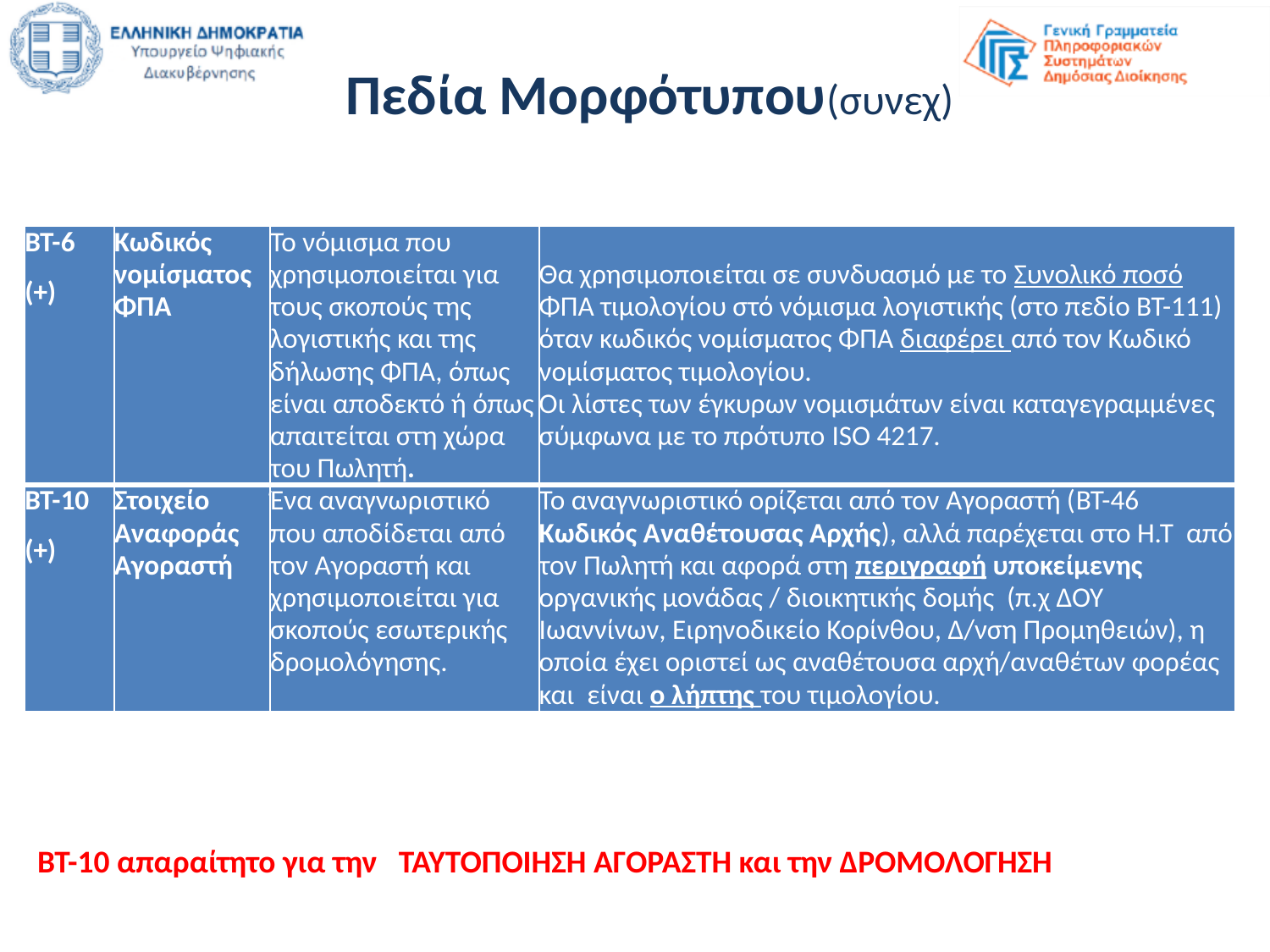

Πεδία Μορφότυπου(συνεχ)
| BT-6 (+) | Κωδικός νομίσματος ΦΠΑ | Το νόμισμα που χρησιμοποιείται για τους σκοπούς της λογιστικής και της δήλωσης ΦΠΑ, όπως είναι αποδεκτό ή όπως απαιτείται στη χώρα του Πωλητή. | Θα χρησιμοποιείται σε συνδυασμό με το Συνολικό ποσό ΦΠΑ τιμολογίου στό νόμισμα λογιστικής (στο πεδίο BT-111) όταν κωδικός νομίσματος ΦΠΑ διαφέρει από τον Κωδικό νομίσματος τιμολογίου. Οι λίστες των έγκυρων νομισμάτων είναι καταγεγραμμένες σύμφωνα με το πρότυπο ISO 4217. |
| --- | --- | --- | --- |
| BT-10 (+) | Στοιχείο Αναφοράς Αγοραστή | Ένα αναγνωριστικό που αποδίδεται από τον Αγοραστή και χρησιμοποιείται για σκοπούς εσωτερικής δρομολόγησης. | Το αναγνωριστικό ορίζεται από τον Αγοραστή (BT-46 Κωδικός Αναθέτουσας Αρχής), αλλά παρέχεται στο Η.Τ από τον Πωλητή και αφορά στη περιγραφή υποκείμενης οργανικής μονάδας / διοικητικής δομής (π.χ ΔΟΥ Ιωαννίνων, Ειρηνοδικείο Κορίνθου, Δ/νση Προμηθειών), η οποία έχει οριστεί ως αναθέτουσα αρχή/αναθέτων φορέας και είναι ο λήπτης του τιμολογίου. |
ΒΤ-10 απαραίτητο για την   ΤΑΥΤΟΠΟΙΗΣΗ ΑΓΟΡΑΣΤΗ και την ΔΡΟΜΟΛΟΓΗΣΗ